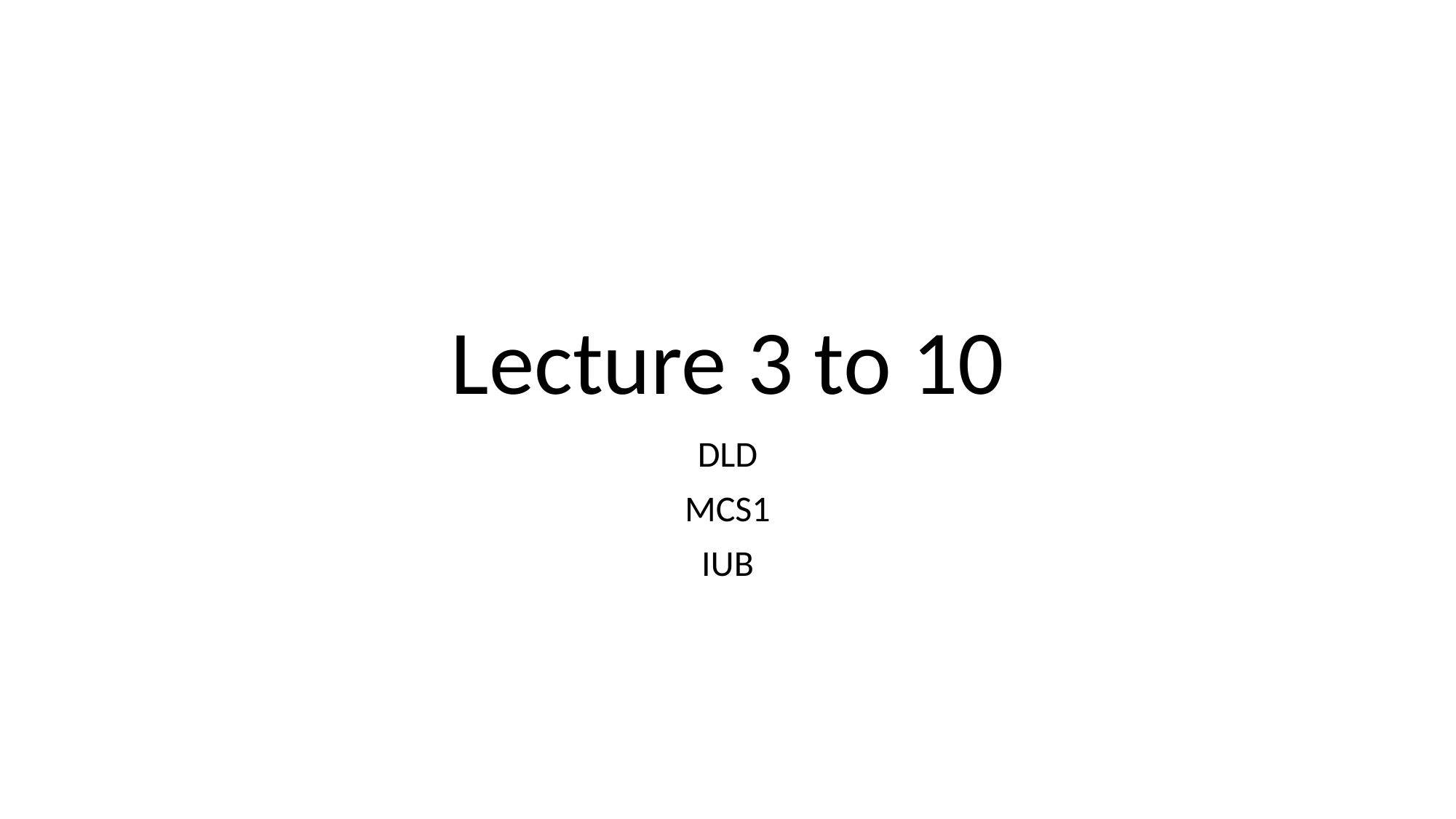

# Lecture 3 to 10
DLD
MCS1
IUB